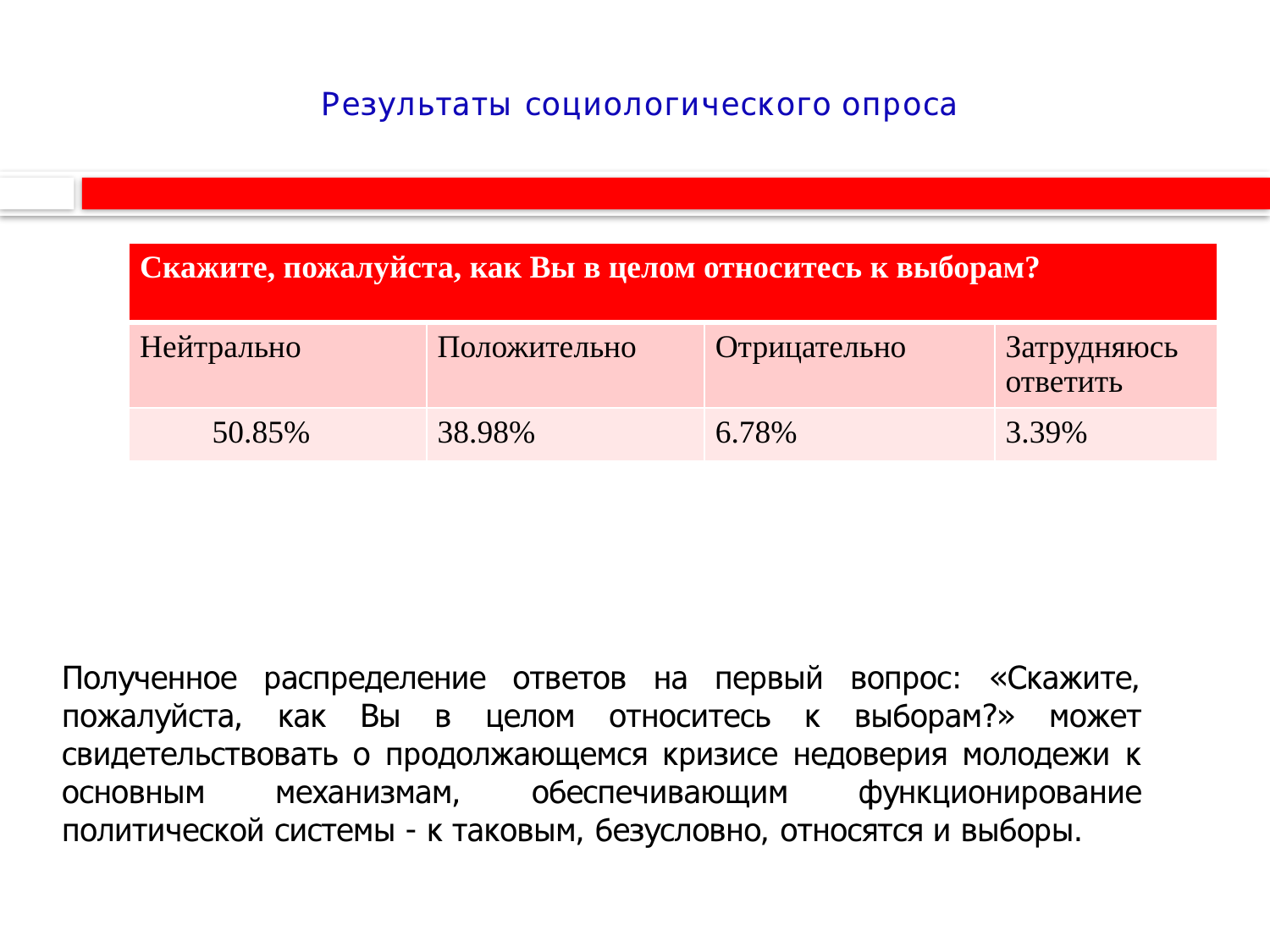

# Результаты социологического опроса
| Скажите, пожалуйста, как Вы в целом относитесь к выборам? |  |  |  |
| --- | --- | --- | --- |
| Нейтрально | Положительно | Отрицательно | Затрудняюсь ответить |
| 50.85% | 38.98% | 6.78% | 3.39% |

Полученное распределение ответов на первый вопрос: «Скажите, пожалуйста, как Вы в целом относитесь к выборам?» может свидетельствовать о продолжающемся кризисе недоверия молодежи к основным механизмам, обеспечивающим функционирование политической системы - к таковым, безусловно, относятся и выборы.